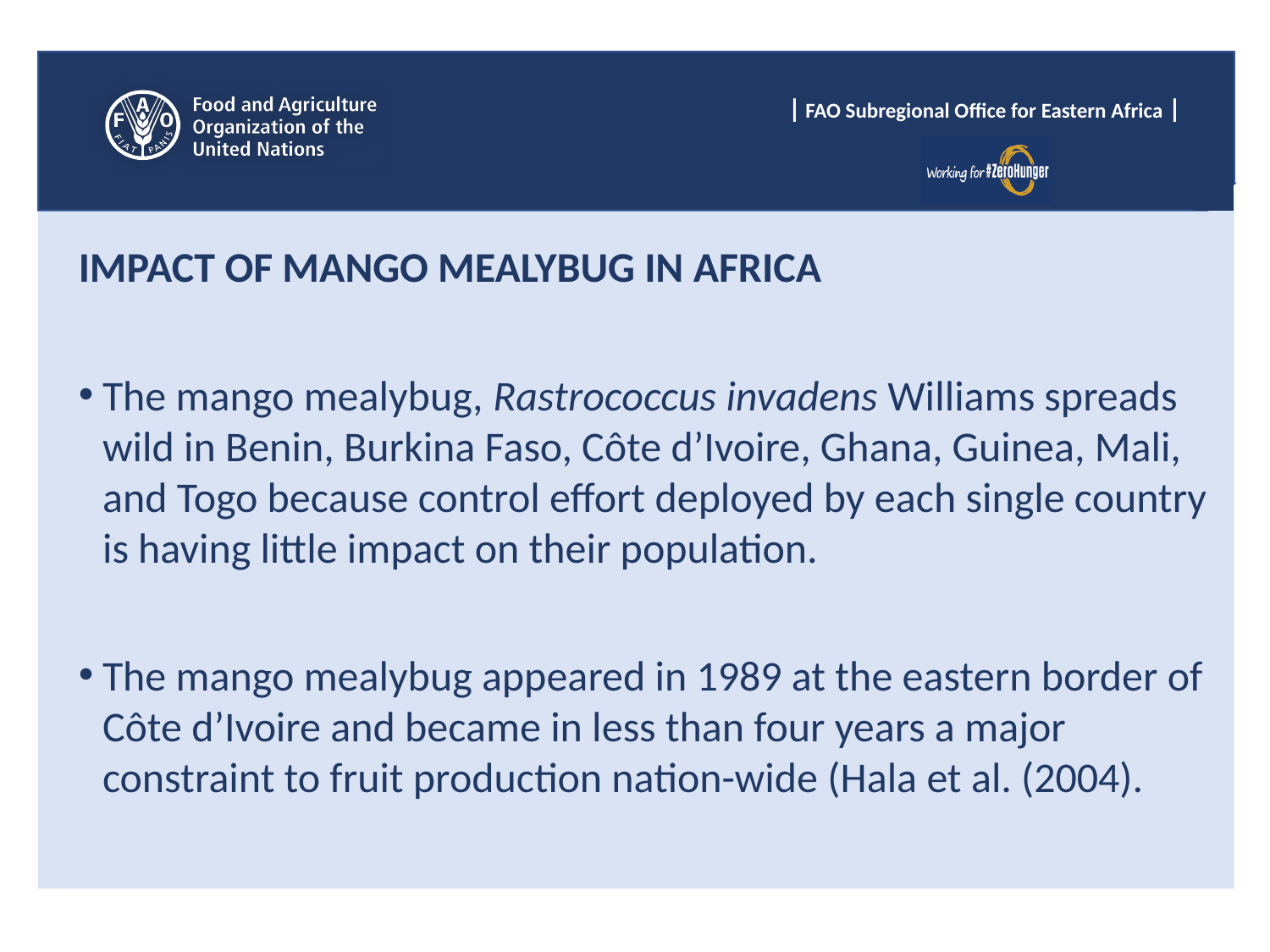

IMPACT OF MANGO MEALYBUG IN AFRICA

The mango mealybug, Rastrococcus invadens Williams spreads wild in Benin, Burkina Faso, Côte d’Ivoire, Ghana, Guinea, Mali, and Togo because control effort deployed by each single country is having little impact on their population.

The mango mealybug appeared in 1989 at the eastern border of Côte d’Ivoire and became in less than four years a major constraint to fruit production nation-wide (Hala et al. (2004).